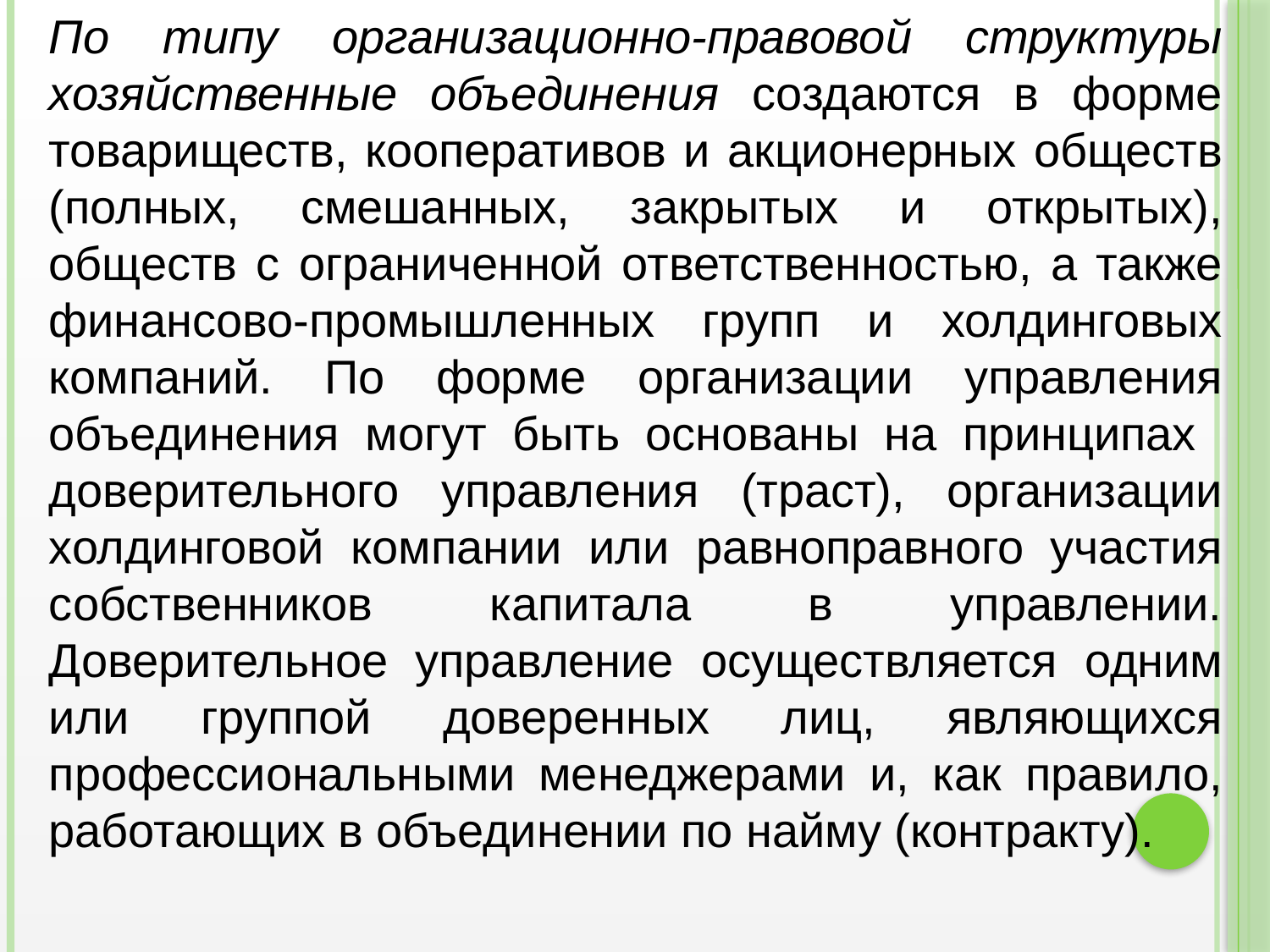

По типу организационно-правовой структуры хозяйственные объединения создаются в форме товариществ, кооперативов и акционерных обществ (полных, смешанных, закрытых и открытых), обществ с ограниченной ответственностью, а также финансово-промышленных групп и холдинговых компаний. По форме организации управления объединения могут быть основаны на принципах  доверительного управления (траст), организации холдинговой компании или равноправного участия собственников капитала в управлении. Доверительное управление осуществляется одним или группой доверенных лиц, являющихся профессиональными менеджерами и, как правило, работающих в объединении по найму (контракту).